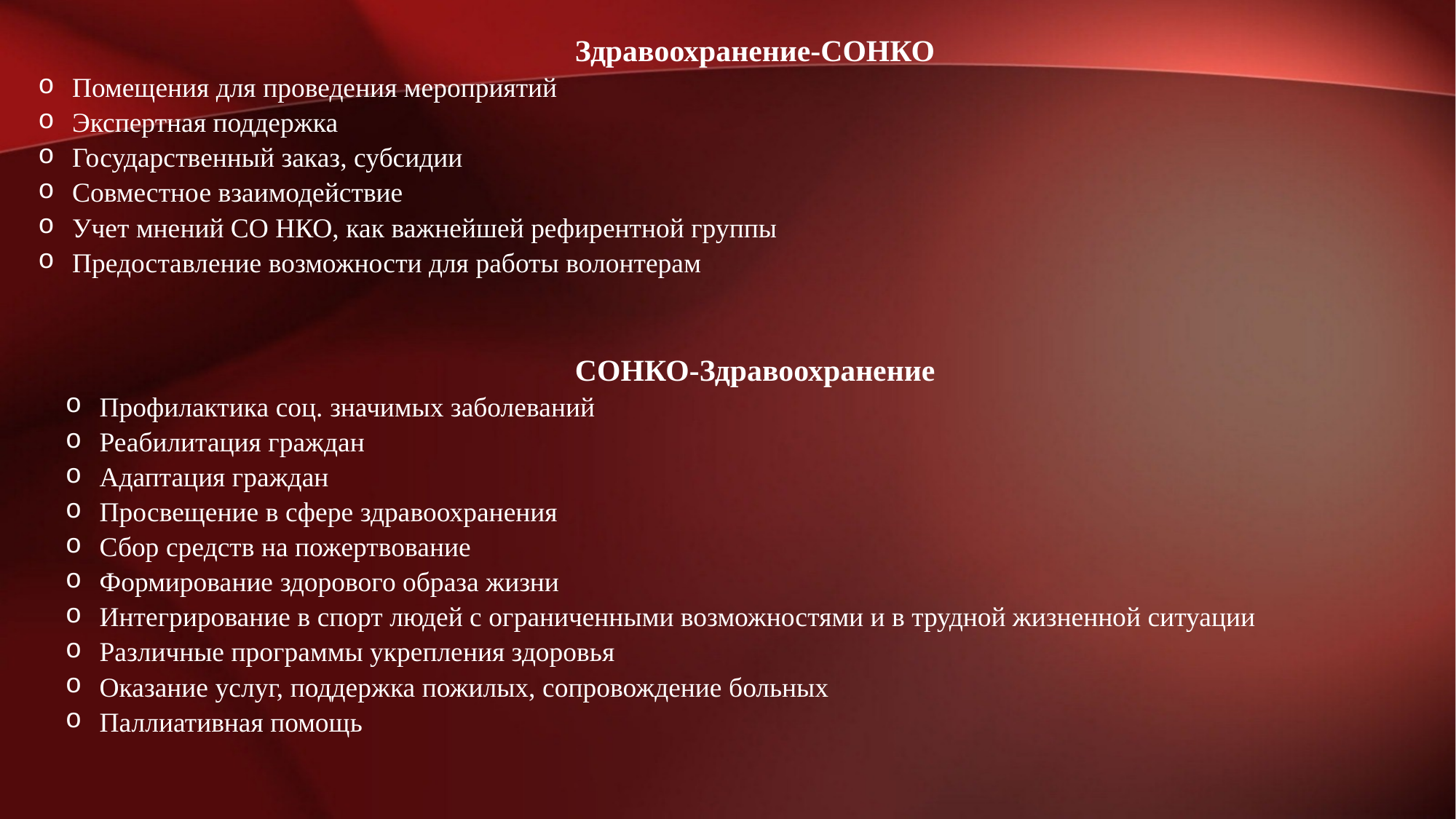

Здравоохранение-СОНКО
Помещения для проведения мероприятий
Экспертная поддержка
Государственный заказ, субсидии
Совместное взаимодействие
Учет мнений СО НКО, как важнейшей рефирентной группы
Предоставление возможности для работы волонтерам

СОНКО-Здравоохранение
Профилактика соц. значимых заболеваний
Реабилитация граждан
Адаптация граждан
Просвещение в сфере здравоохранения
Сбор средств на пожертвование
Формирование здорового образа жизни
Интегрирование в спорт людей с ограниченными возможностями и в трудной жизненной ситуации
Различные программы укрепления здоровья
Оказание услуг, поддержка пожилых, сопровождение больных
Паллиативная помощь